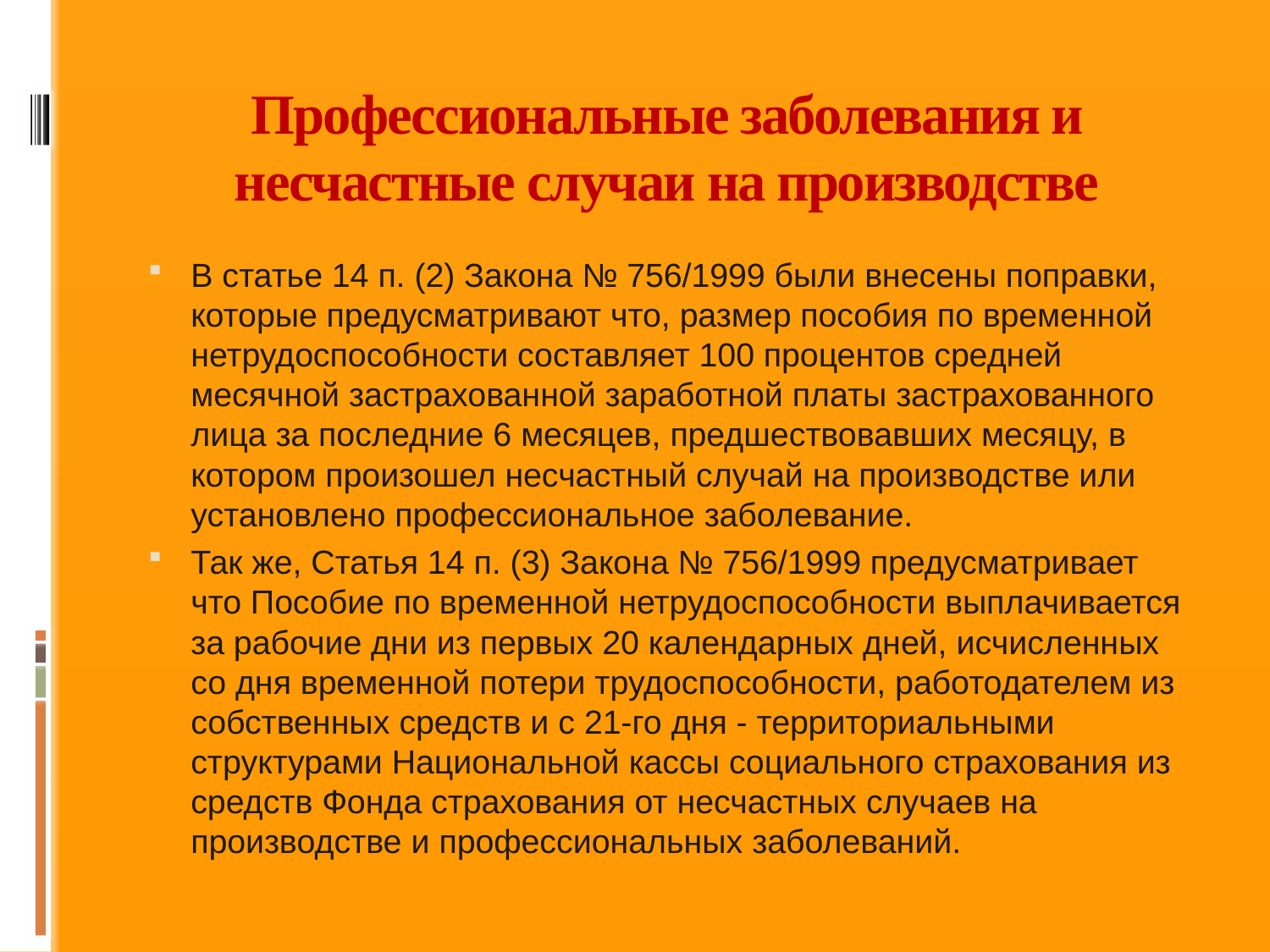

# Профессиональные заболевания и несчастные случаи на производстве
В статье 14 п. (2) Закона № 756/1999 были внесены поправки, которые предусматривают что, размер пособия по временной нетрудоспособности составляет 100 процентов средней месячной застрахованной заработной платы застрахованного лица за последние 6 месяцев, предшествовавших месяцу, в котором произошел несчастный случай на производстве или установлено профессиональное заболевание.
Так же, Статья 14 п. (3) Закона № 756/1999 предусматривает что Пособие по временной нетрудоспособности выплачивается за рабочие дни из первых 20 календарных дней, исчисленных со дня временной потери трудоспособности, работодателем из собственных средств и с 21-го дня - территориальными структурами Национальной кассы социального страхования из средств Фонда страхования от несчастных случаев на производстве и профессиональных заболеваний.